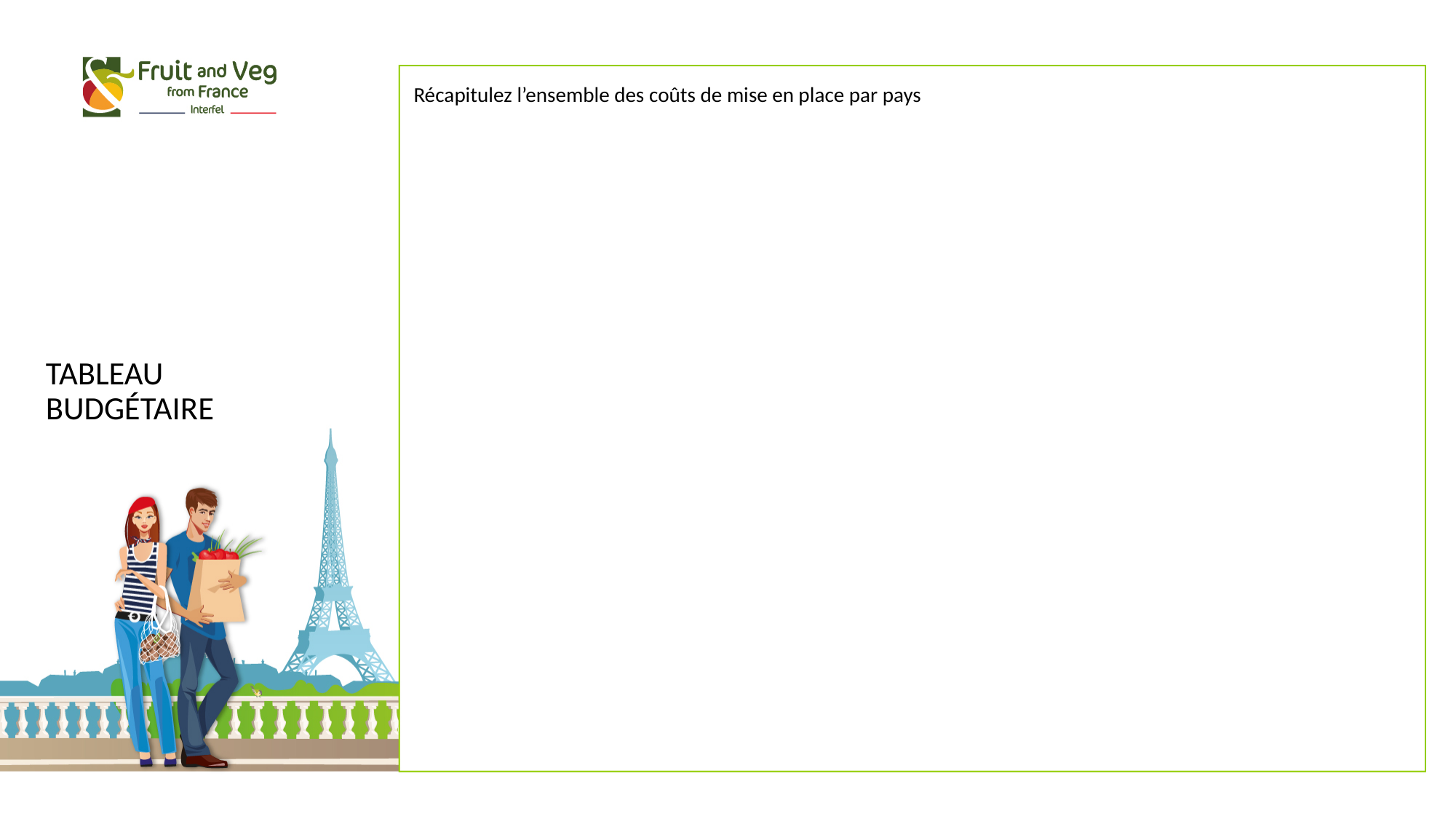

Récapitulez l’ensemble des coûts de mise en place par pays
# TABLEAU BUDGÉTAIRE